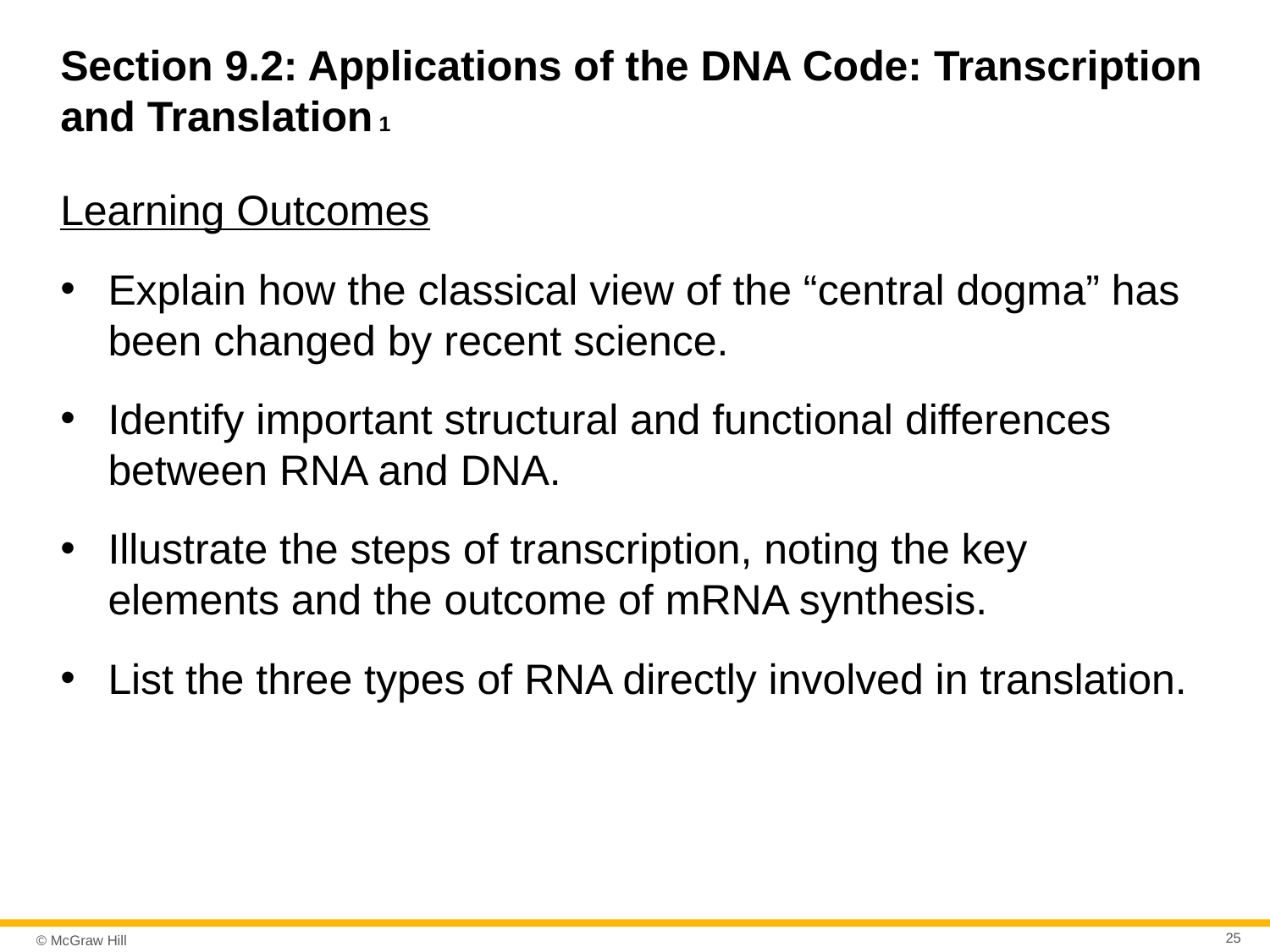

# Section 9.2: Applications of the DNA Code: Transcription and Translation 1
Learning Outcomes
Explain how the classical view of the “central dogma” has been changed by recent science.
Identify important structural and functional differences between RNA and DNA.
Illustrate the steps of transcription, noting the key elements and the outcome of mRNA synthesis.
List the three types of RNA directly involved in translation.